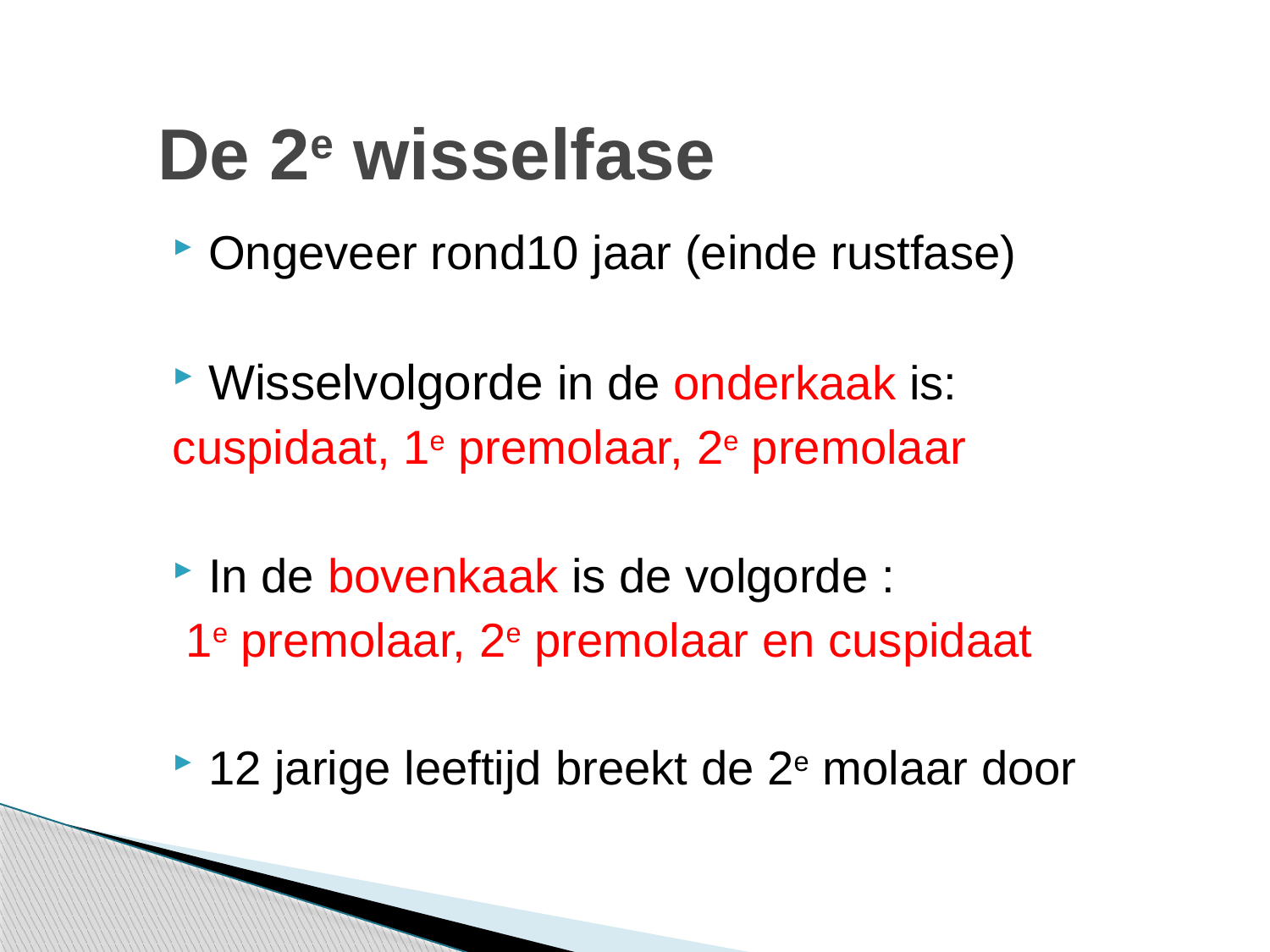

# De 2e wisselfase
Ongeveer rond10 jaar (einde rustfase)

Wisselvolgorde in de onderkaak is:
cuspidaat, 1e premolaar, 2e premolaar

In de bovenkaak is de volgorde :
 1e premolaar, 2e premolaar en cuspidaat

12 jarige leeftijd breekt de 2e molaar door